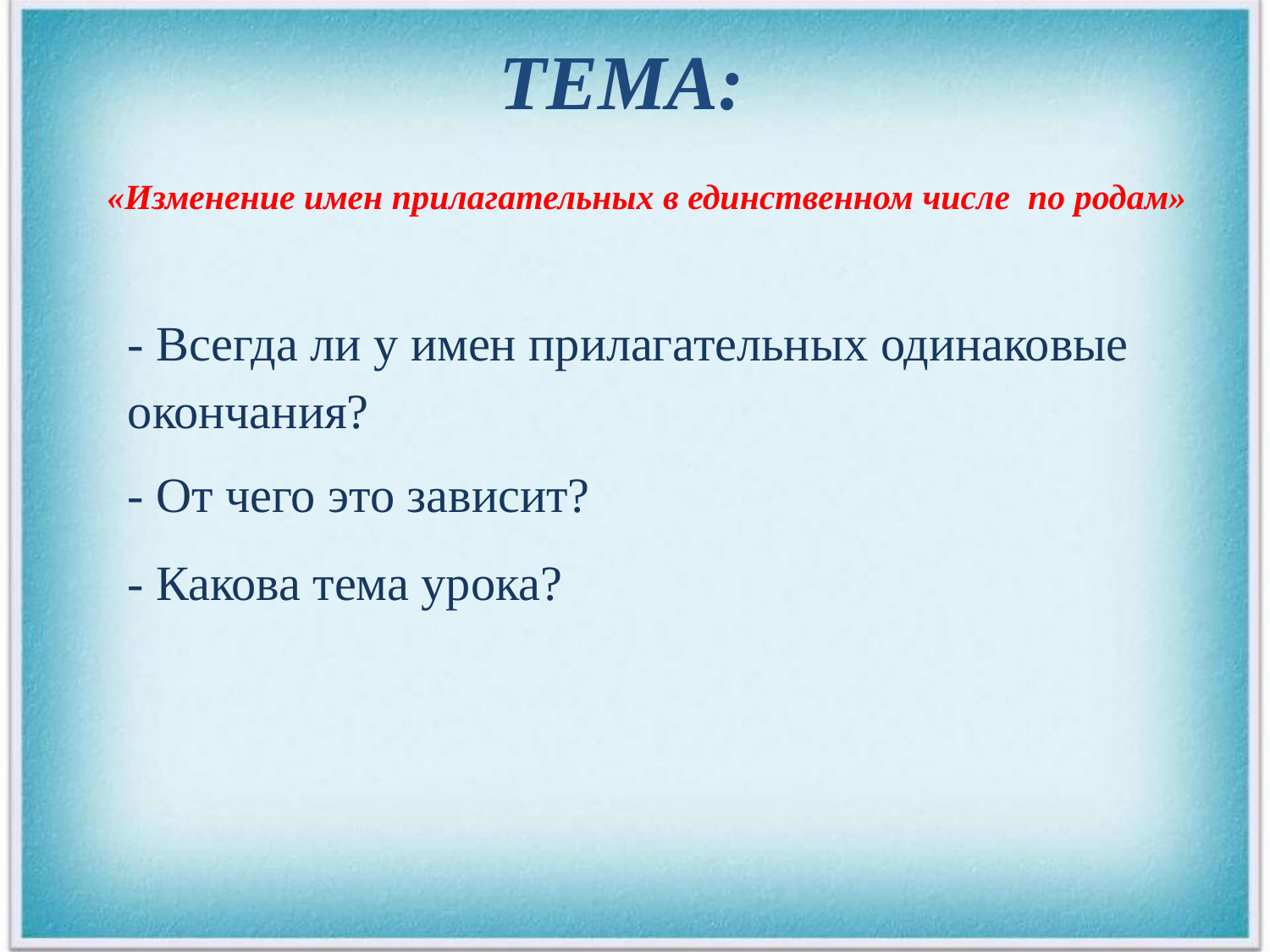

ТЕМА:
# «Изменение имен прилагательных в единственном числе  по родам»
- Всегда ли у имен прилагательных одинаковые окончания?

- От чего это зависит?
- Какова тема урока?